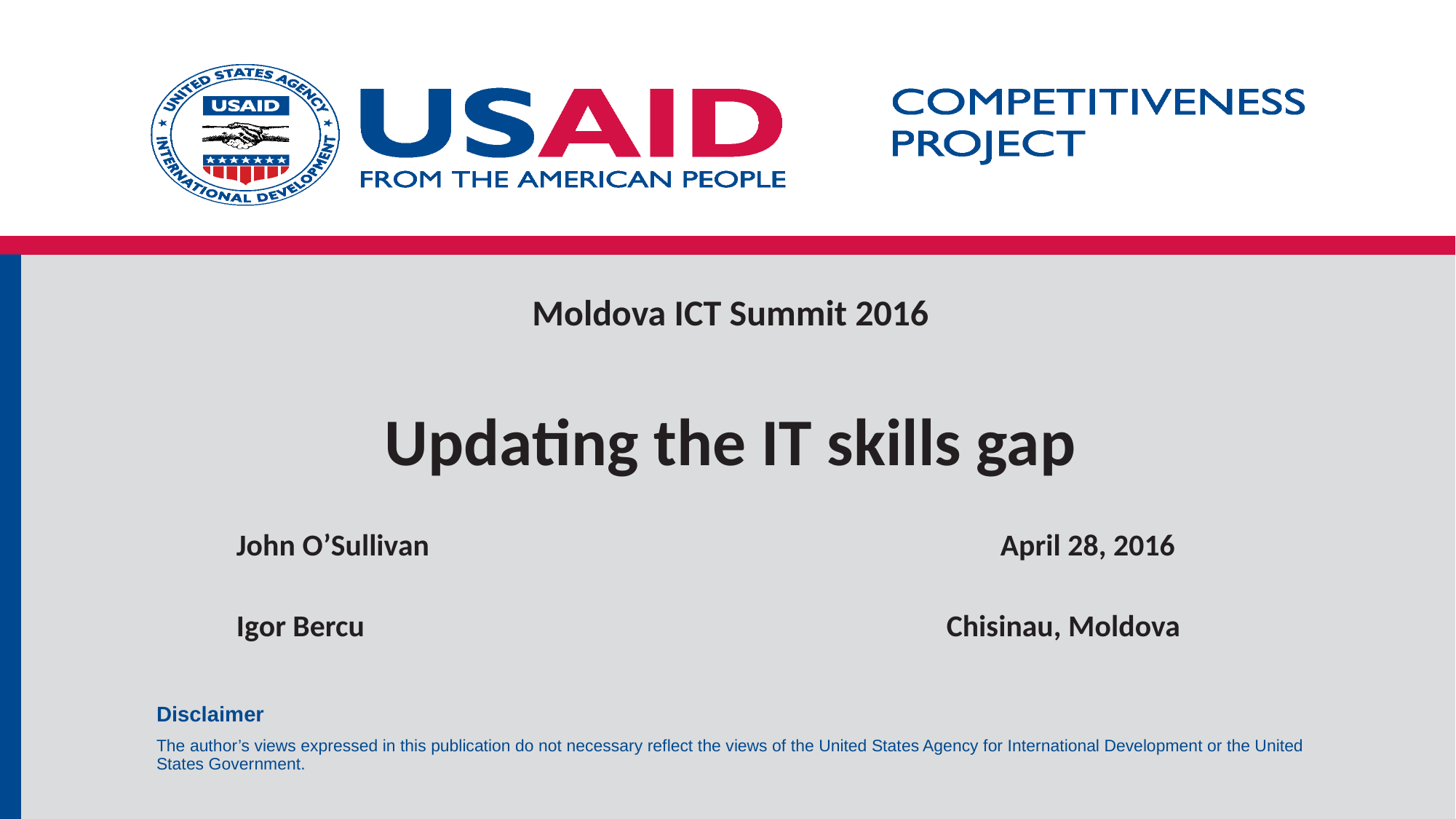

# Updating the IT skills gap
Moldova ICT Summit 2016
John O’Sullivan    					April 28, 2016
Igor Bercu					        Chisinau, Moldova
Disclaimer
The author’s views expressed in this publication do not necessary reflect the views of the United States Agency for International Development or the United States Government.